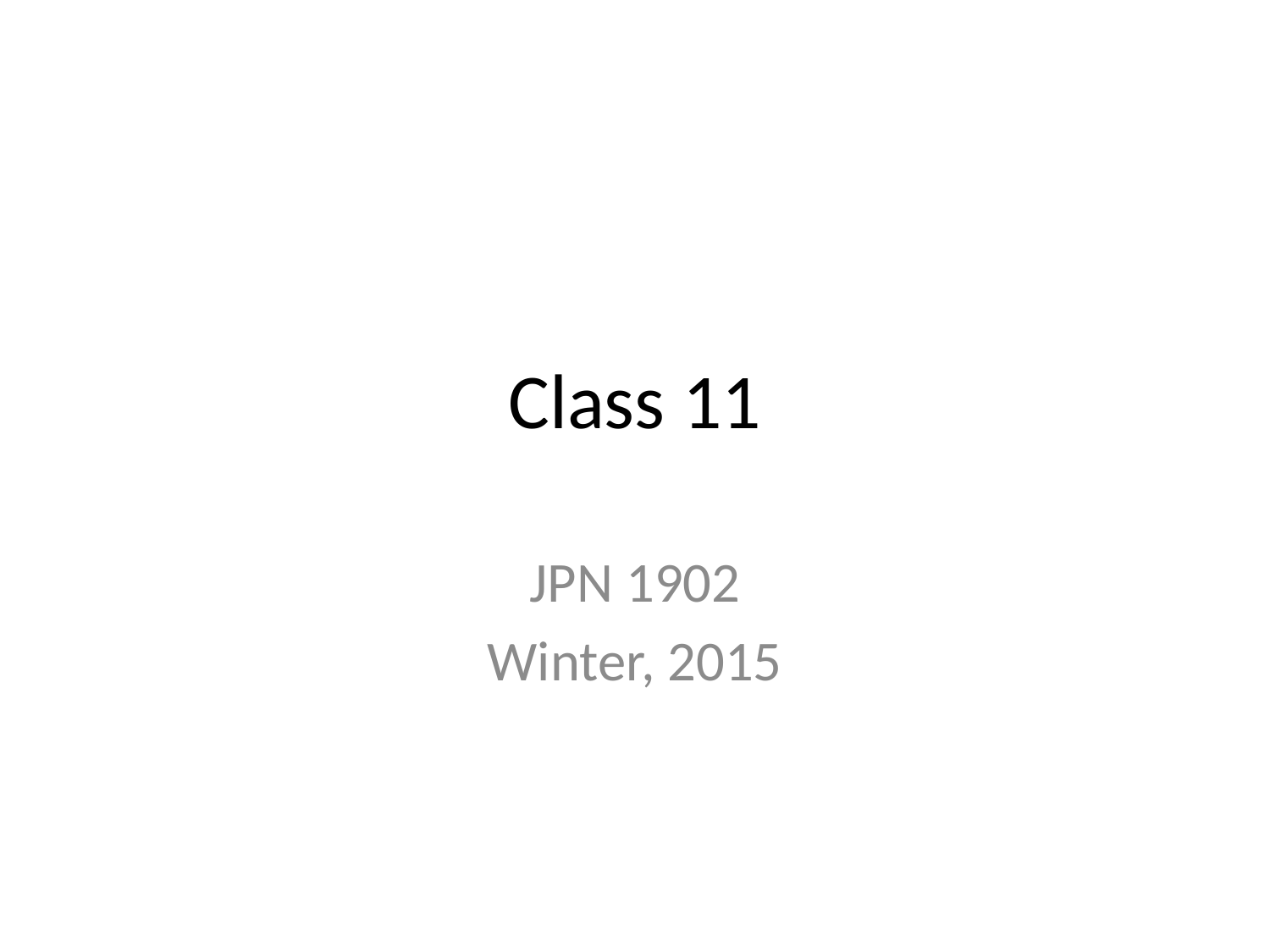

# Class 11
JPN 1902
Winter, 2015